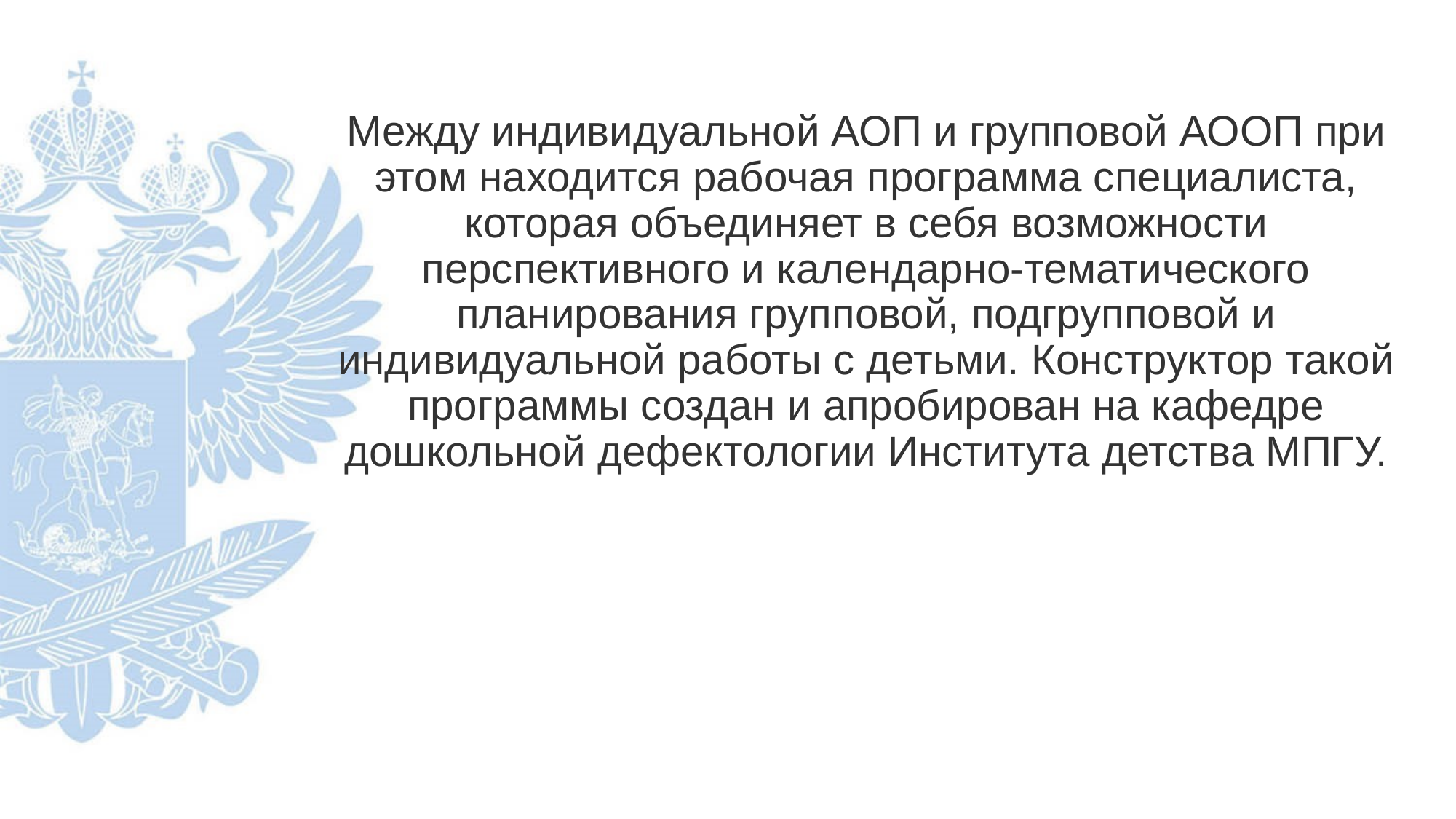

Между индивидуальной АОП и групповой АООП при этом находится рабочая программа специалиста, которая объединяет в себя возможности перспективного и календарно-тематического планирования групповой, подгрупповой и индивидуальной работы с детьми. Конструктор такой программы создан и апробирован на кафедре дошкольной дефектологии Института детства МПГУ.